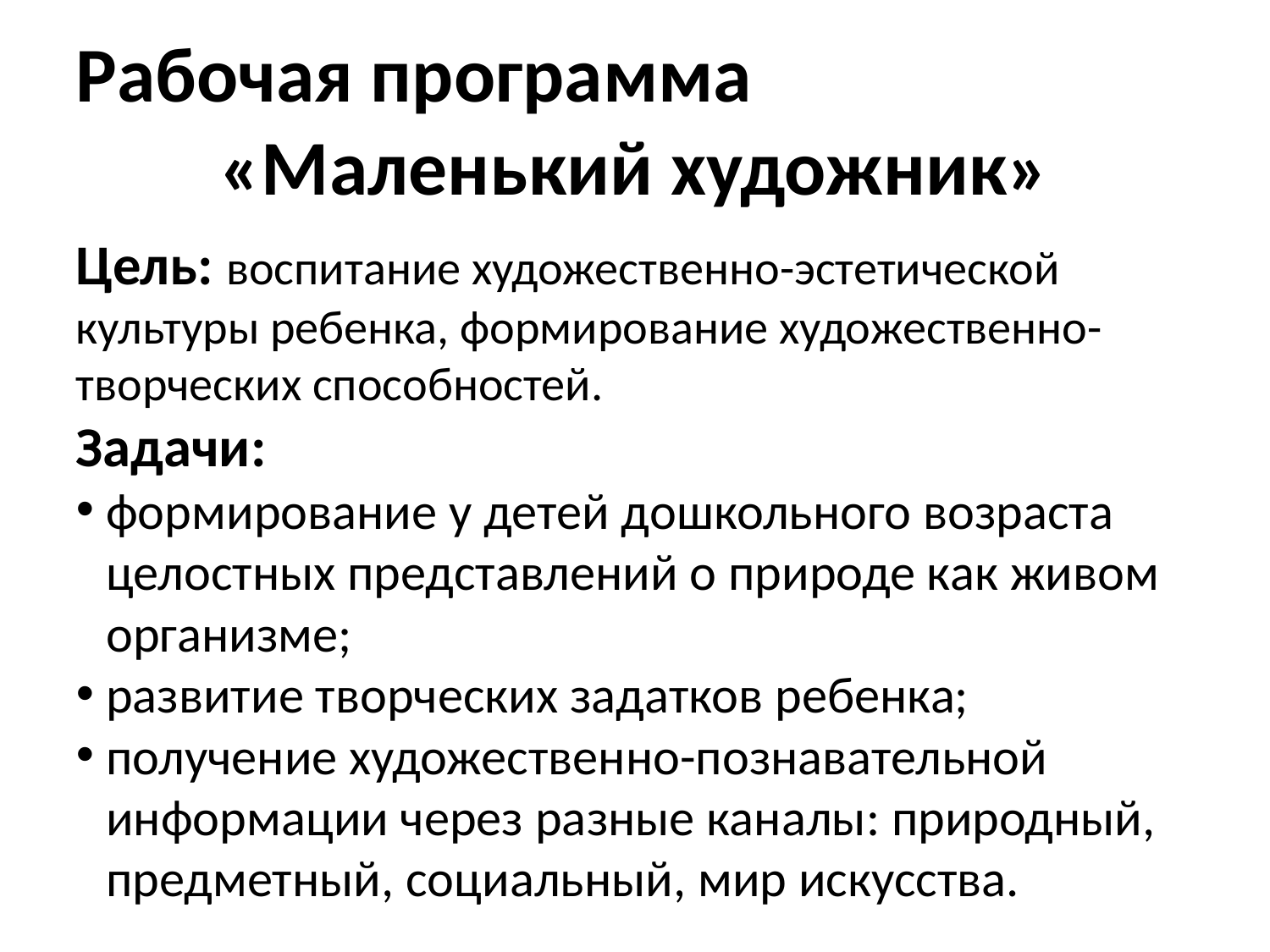

Рабочая программа
«Маленький художник»
Цель: воспитание художественно-эстетической культуры ребенка, формирование художественно-творческих способностей.
Задачи:
формирование у детей дошкольного возраста целостных представлений о природе как живом организме;
развитие творческих задатков ребенка;
получение художественно-познавательной информации через разные каналы: природный, предметный, социальный, мир искусства.